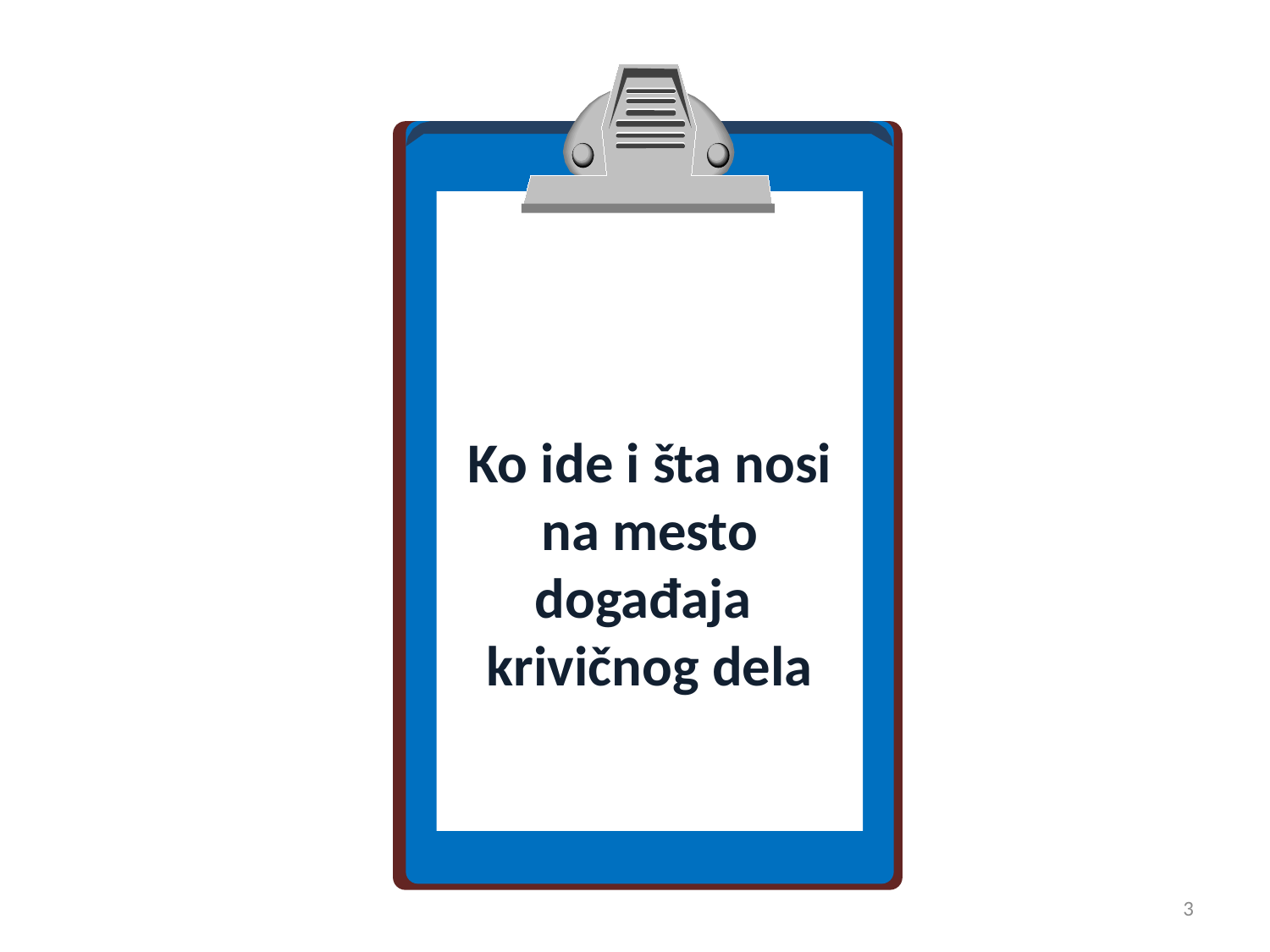

Ko ide i šta nosi na mesto događaja  krivičnog dela
3